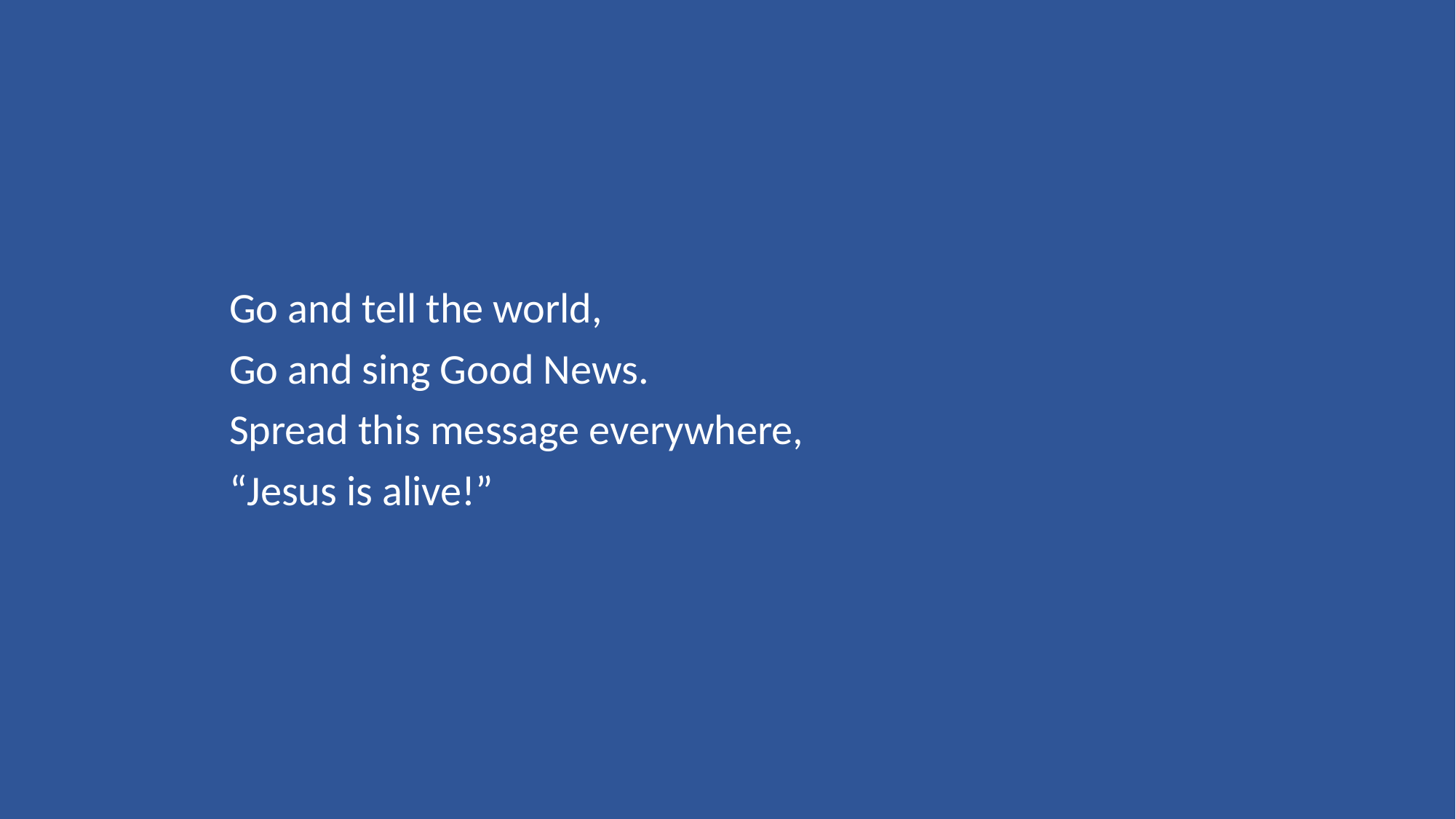

Go and tell the world,
Go and sing Good News.
Spread this message everywhere,
“Jesus is alive!”